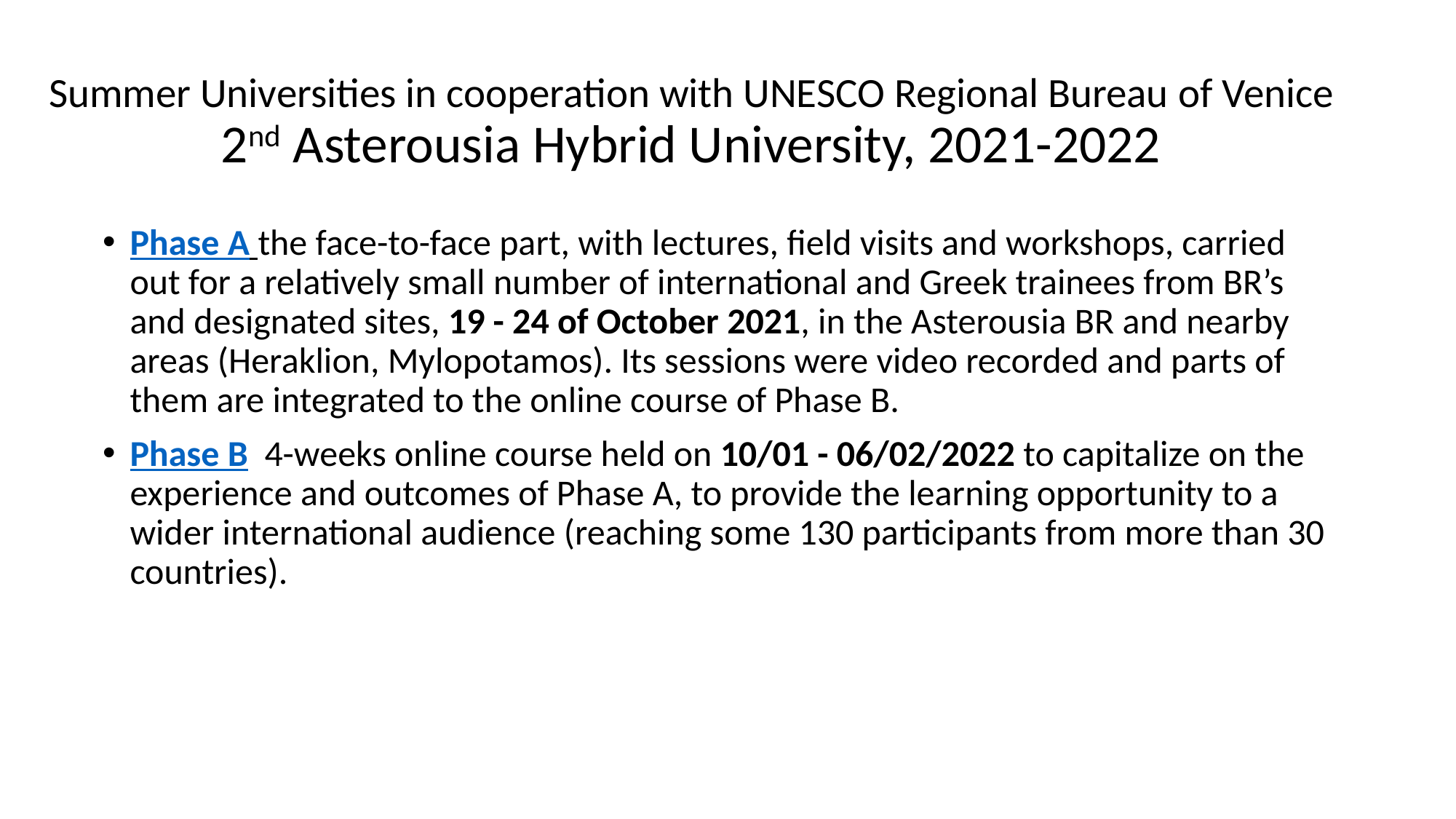

# Summer Universities in cooperation with UNESCO Regional Bureau of Venice 2nd Asterousia Hybrid University, 2021-2022
Phase A the face-to-face part, with lectures, field visits and workshops, carried out for a relatively small number of international and Greek trainees from BR’s and designated sites, 19 - 24 of October 2021, in the Asterousia BR and nearby areas (Heraklion, Mylopotamos). Its sessions were video recorded and parts of them are integrated to the online course of Phase B.
Phase B  4-weeks online course held on 10/01 - 06/02/2022 to capitalize on the experience and outcomes of Phase A, to provide the learning opportunity to a wider international audience (reaching some 130 participants from more than 30 countries).